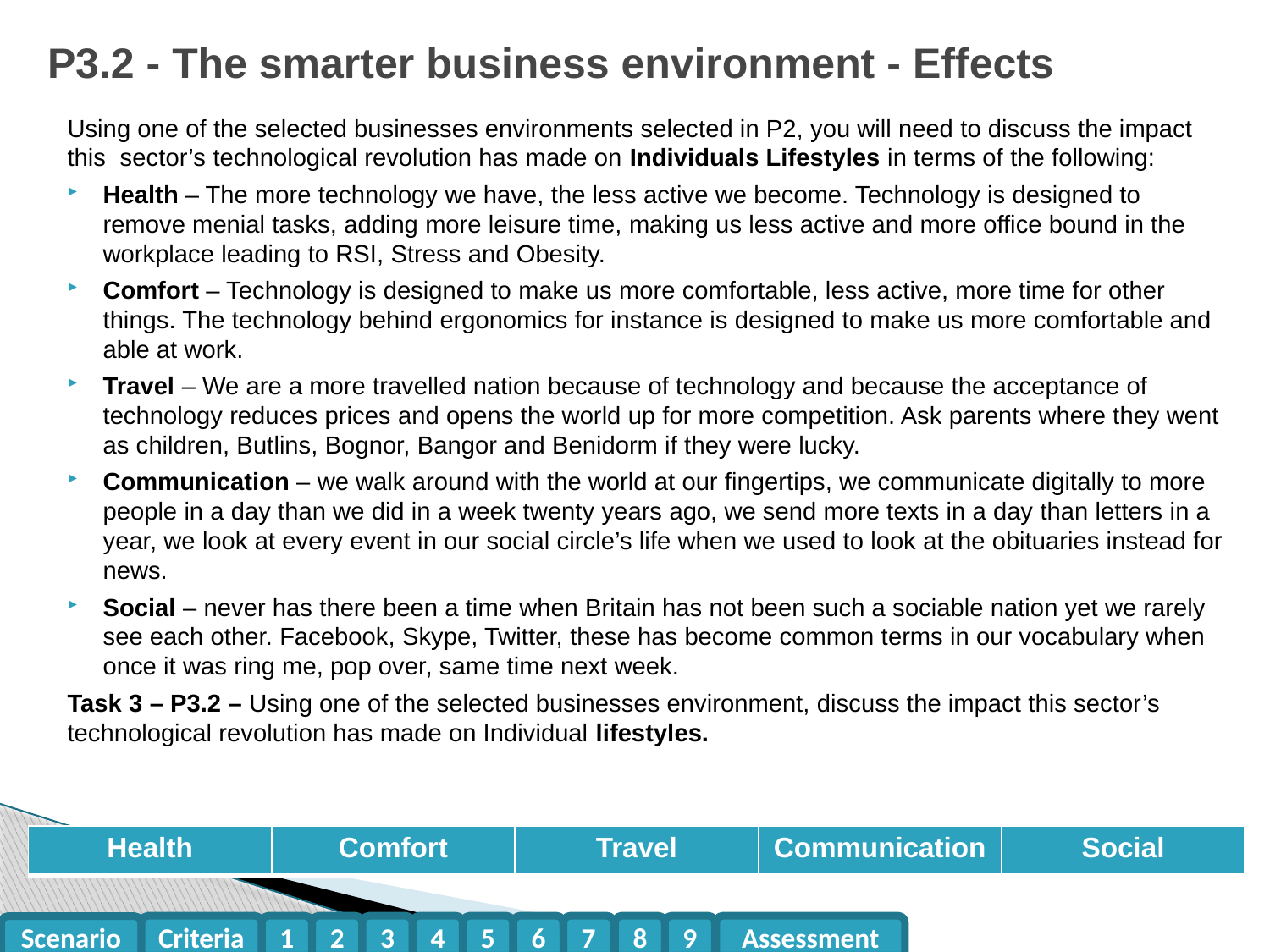

# P3.2 - The smarter business environment - Effects
Using one of the selected businesses environments selected in P2, you will need to discuss the impact this  sector’s technological revolution has made on Individuals Lifestyles in terms of the following:
Health – The more technology we have, the less active we become. Technology is designed to remove menial tasks, adding more leisure time, making us less active and more office bound in the workplace leading to RSI, Stress and Obesity.
Comfort – Technology is designed to make us more comfortable, less active, more time for other things. The technology behind ergonomics for instance is designed to make us more comfortable and able at work.
Travel – We are a more travelled nation because of technology and because the acceptance of technology reduces prices and opens the world up for more competition. Ask parents where they went as children, Butlins, Bognor, Bangor and Benidorm if they were lucky.
Communication – we walk around with the world at our fingertips, we communicate digitally to more people in a day than we did in a week twenty years ago, we send more texts in a day than letters in a year, we look at every event in our social circle’s life when we used to look at the obituaries instead for news.
Social – never has there been a time when Britain has not been such a sociable nation yet we rarely see each other. Facebook, Skype, Twitter, these has become common terms in our vocabulary when once it was ring me, pop over, same time next week.
Task 3 – P3.2 – Using one of the selected businesses environment, discuss the impact this sector’s technological revolution has made on Individual lifestyles.

| Health | Comfort | Travel | Communication | Social |
| --- | --- | --- | --- | --- |